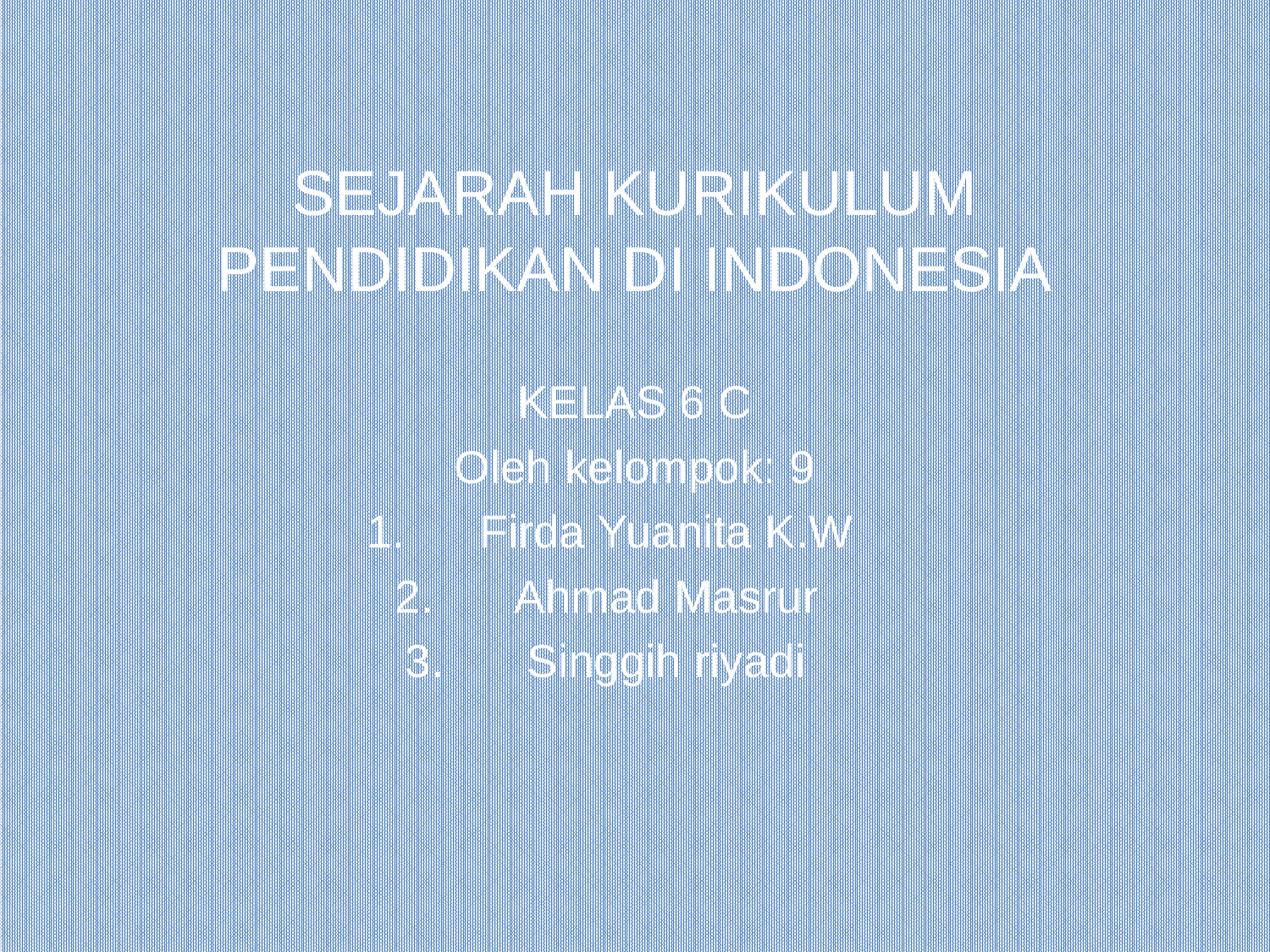

# SEJARAH KURIKULUM PENDIDIKAN DI INDONESIA
KELAS 6 C
Oleh kelompok: 9
Firda Yuanita K.W
Ahmad Masrur
Singgih riyadi